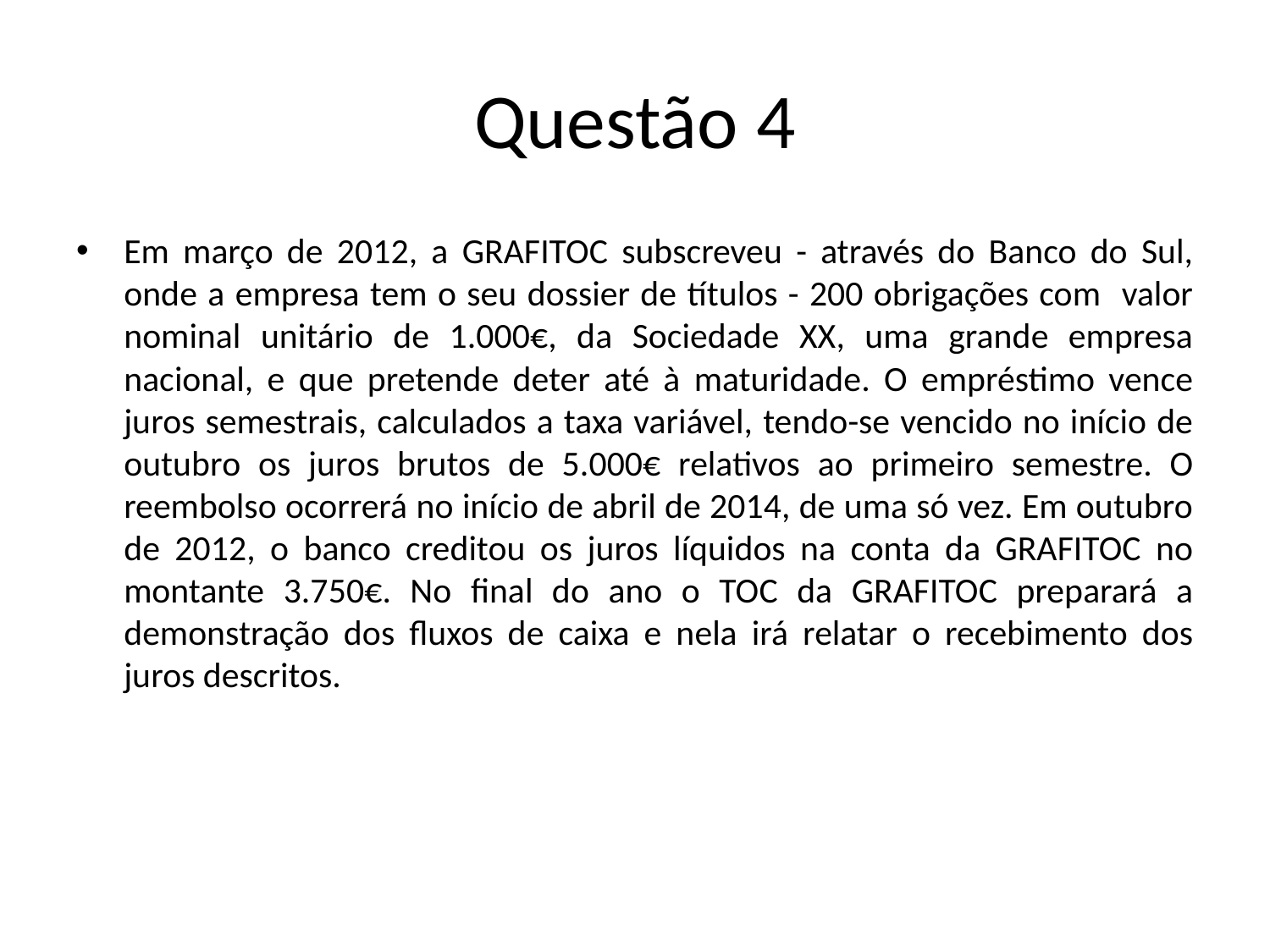

# Questão 4
Em março de 2012, a GRAFITOC subscreveu - através do Banco do Sul, onde a empresa tem o seu dossier de títulos - 200 obrigações com  valor nominal unitário de 1.000€, da Sociedade XX, uma grande empresa nacional, e que pretende deter até à maturidade. O empréstimo vence juros semestrais, calculados a taxa variável, tendo-se vencido no início de outubro os juros brutos de 5.000€ relativos ao primeiro semestre. O reembolso ocorrerá no início de abril de 2014, de uma só vez. Em outubro de 2012, o banco creditou os juros líquidos na conta da GRAFITOC no montante 3.750€. No final do ano o TOC da GRAFITOC preparará a demonstração dos fluxos de caixa e nela irá relatar o recebimento dos juros descritos.